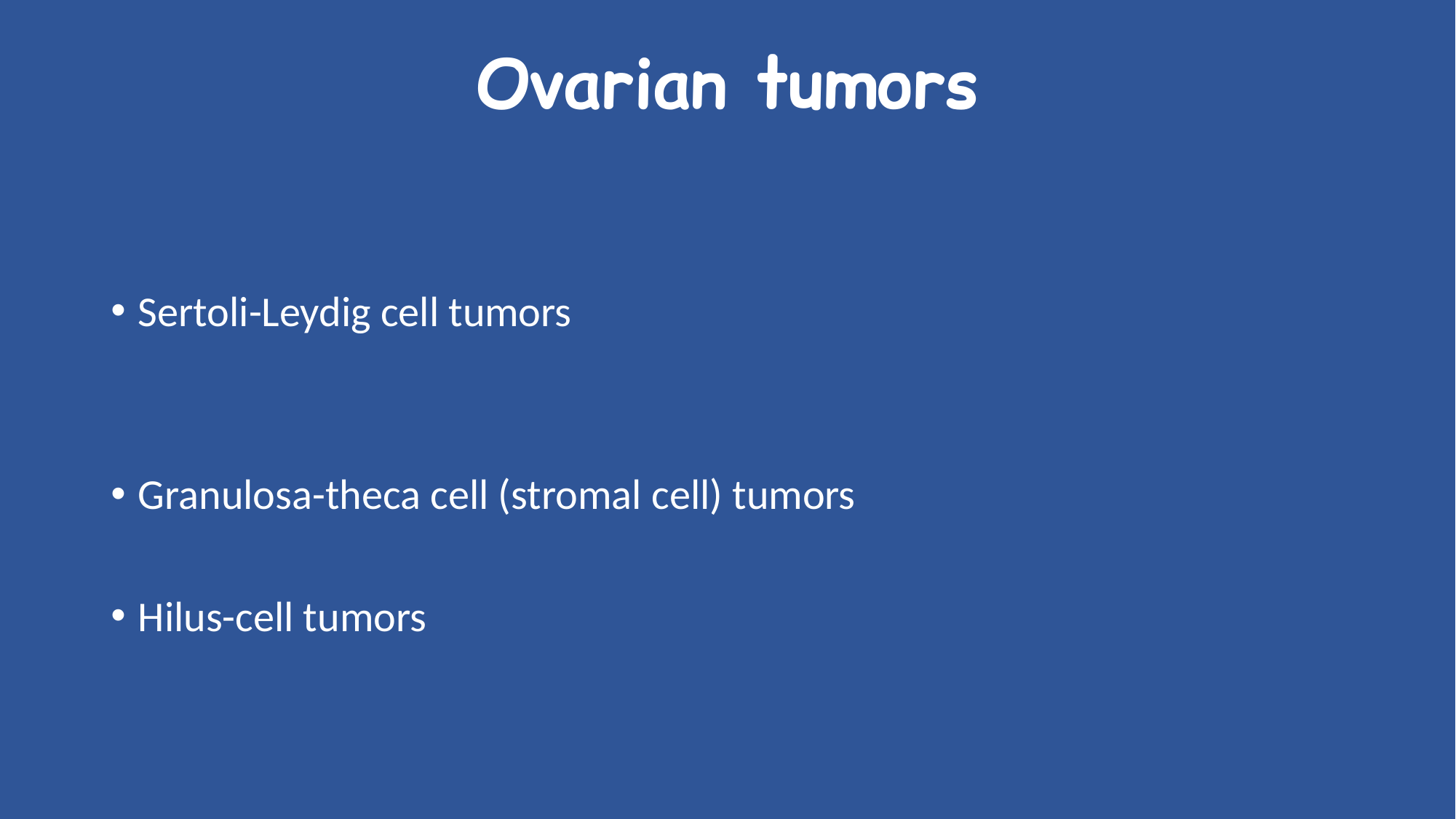

# Ovarian tumors

Sertoli-Leydig cell tumors

Granulosa-theca cell (stromal cell) tumors

Hilus-cell tumors